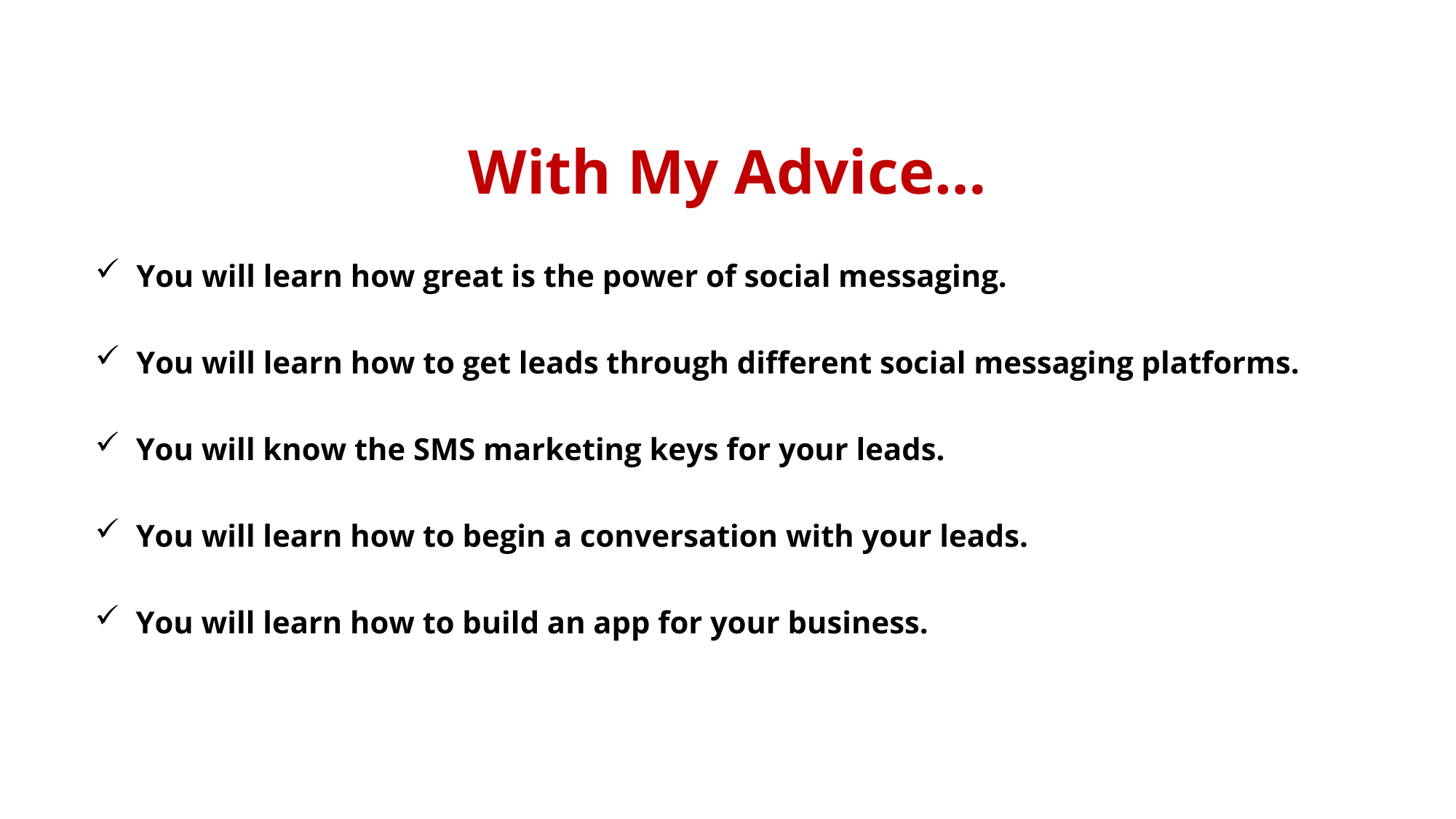

With My Advice…
You will learn how great is the power of social messaging.
You will learn how to get leads through different social messaging platforms.
You will know the SMS marketing keys for your leads.
You will learn how to begin a conversation with your leads.
You will learn how to build an app for your business.